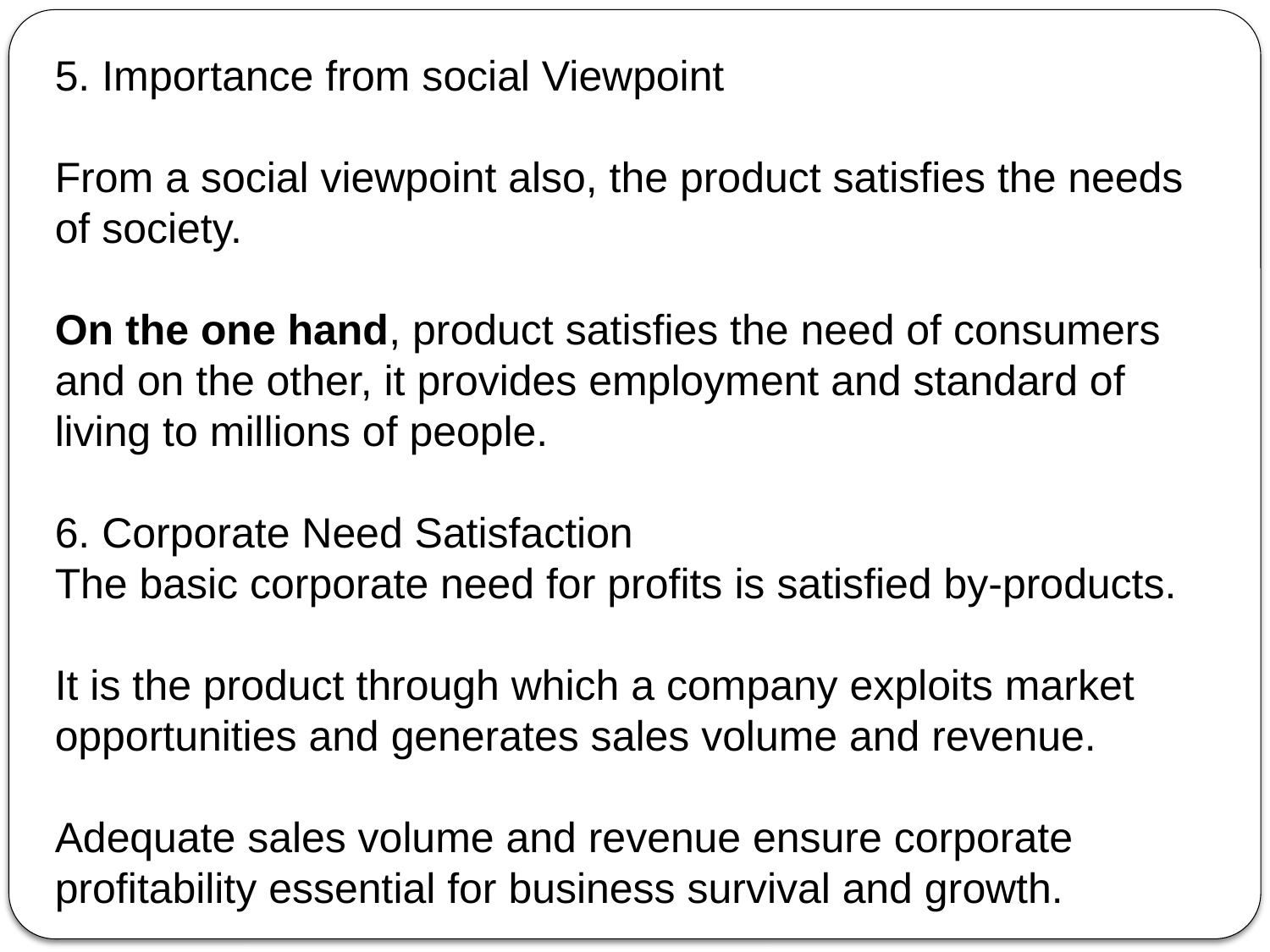

5. Importance from social Viewpoint

From a social viewpoint also, the product satisfies the needs of society.

On the one hand, product satisfies the need of consumers and on the other, it provides employment and standard of living to millions of people.

6. Corporate Need Satisfaction
The basic corporate need for profits is satisfied by-products.

It is the product through which a company exploits market opportunities and generates sales volume and revenue.

Adequate sales volume and revenue ensure corporate profitability essential for business survival and growth.